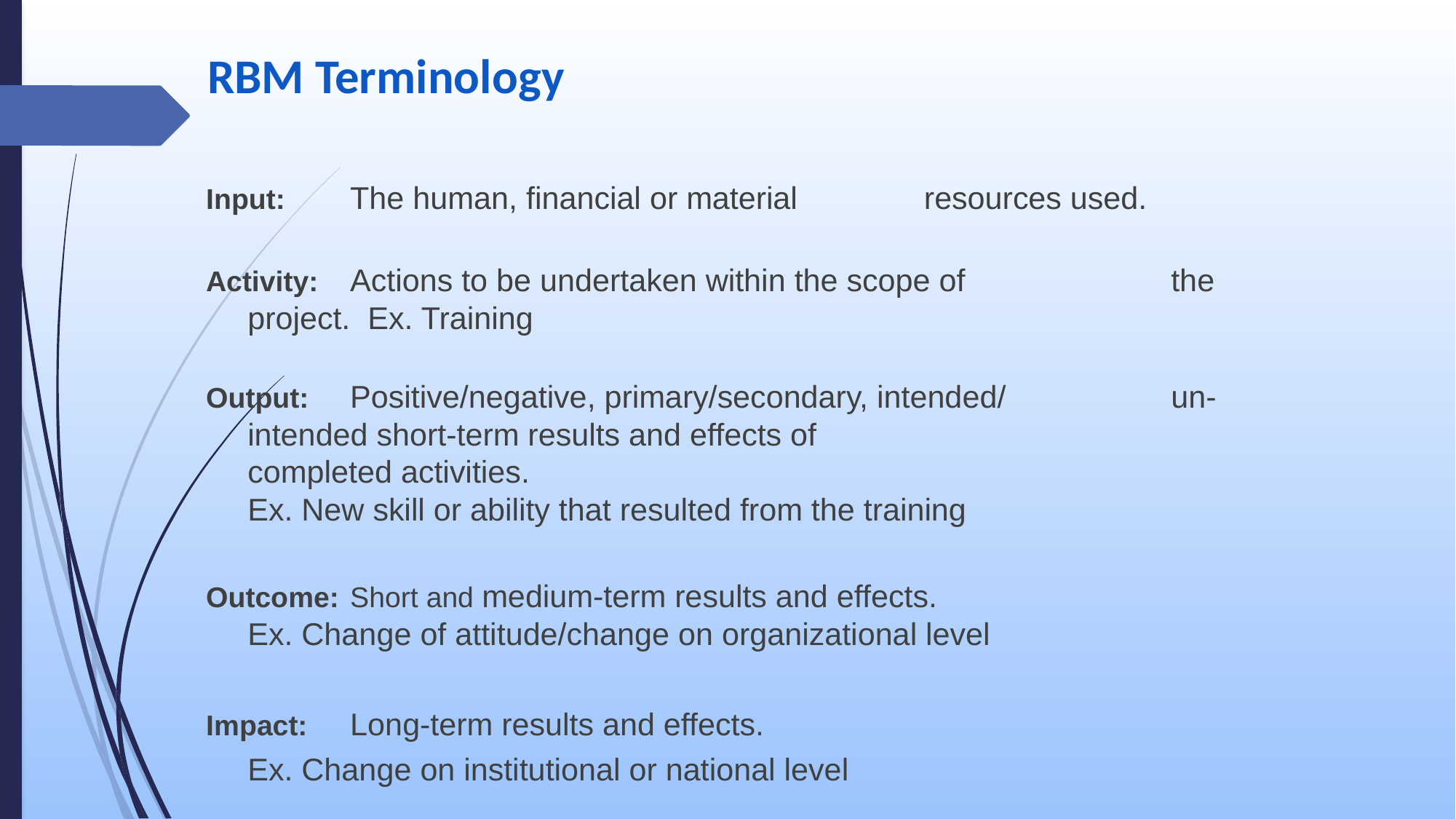

# RBM Terminology
Input:		The human, financial or material 											       resources used.
Activity:	Actions to be undertaken within the scope of 									the project.  Ex. Training

Output:		Positive/negative, primary/secondary, intended/									un-intended short-term results and effects of
				completed activities.
			Ex. New skill or ability that resulted from the training

Outcome:	Short and medium-term results and effects.
			Ex. Change of attitude/change on organizational level

Impact:		Long-term results and effects.
				Ex. Change on institutional or national level